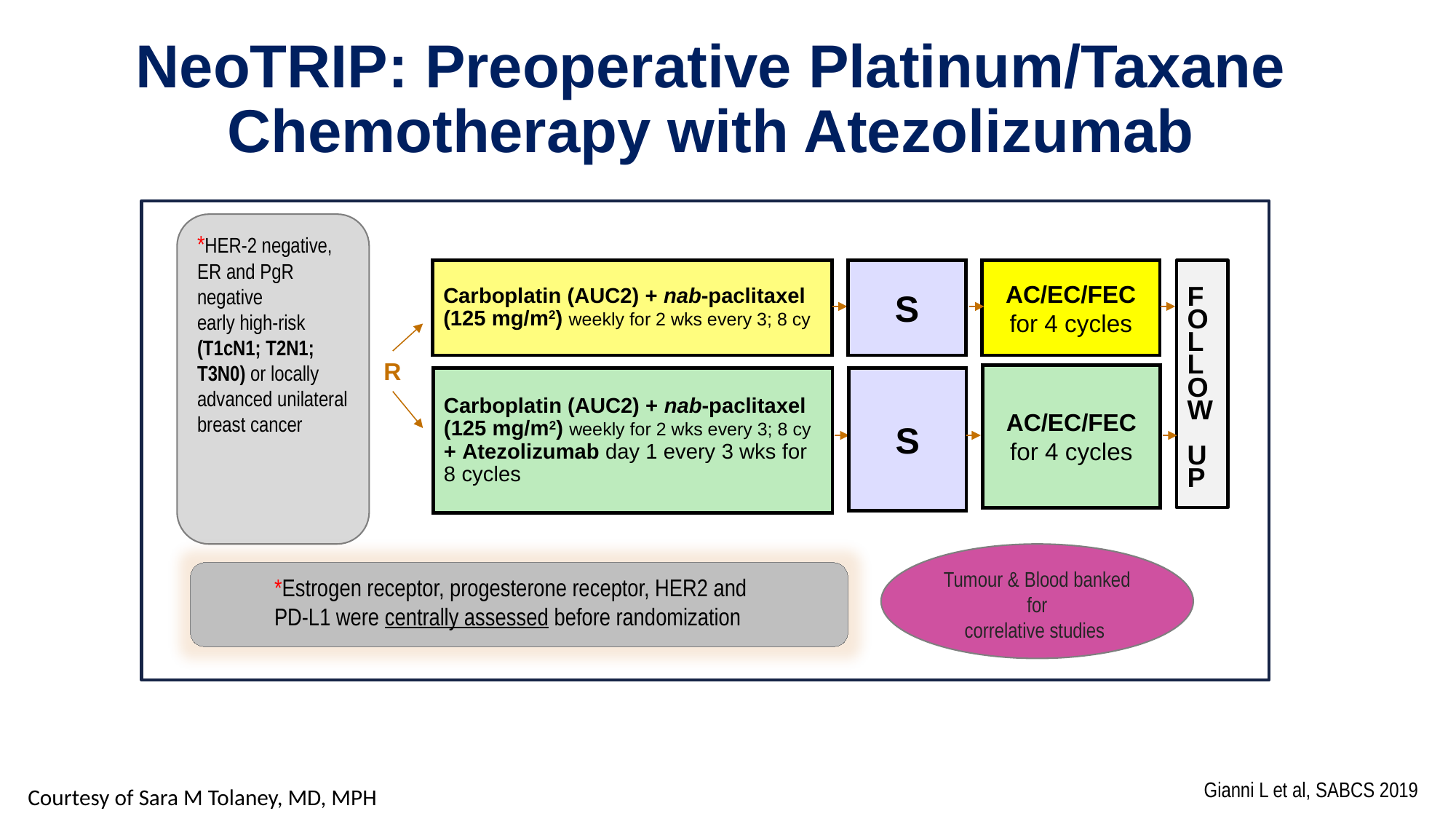

NeoTRIP: Preoperative Platinum/Taxane Chemotherapy with Atezolizumab

*HER-2 negative, ER and PgR negative
early high-risk
(T1cN1; T2N1; T3N0) or locally advanced unilateral
breast cancer
Carboplatin (AUC2) + nab-paclitaxel (125 mg/m2) weekly for 2 wks every 3; 8 cy
R
Carboplatin (AUC2) + nab-paclitaxel (125 mg/m2) weekly for 2 wks every 3; 8 cy
+ Atezolizumab day 1 every 3 wks for 8 cycles
S
S

F
O
L
L
O
W

U
P

AC/EC/FEC
for 4 cycles
AC/EC/FEC
for 4 cycles
Tumour & Blood banked for
correlative studies
*Estrogen receptor, progesterone receptor, HER2 and
PD-L1 were centrally assessed before randomization
Gianni L et al, SABCS 2019
Courtesy of Sara M Tolaney, MD, MPH